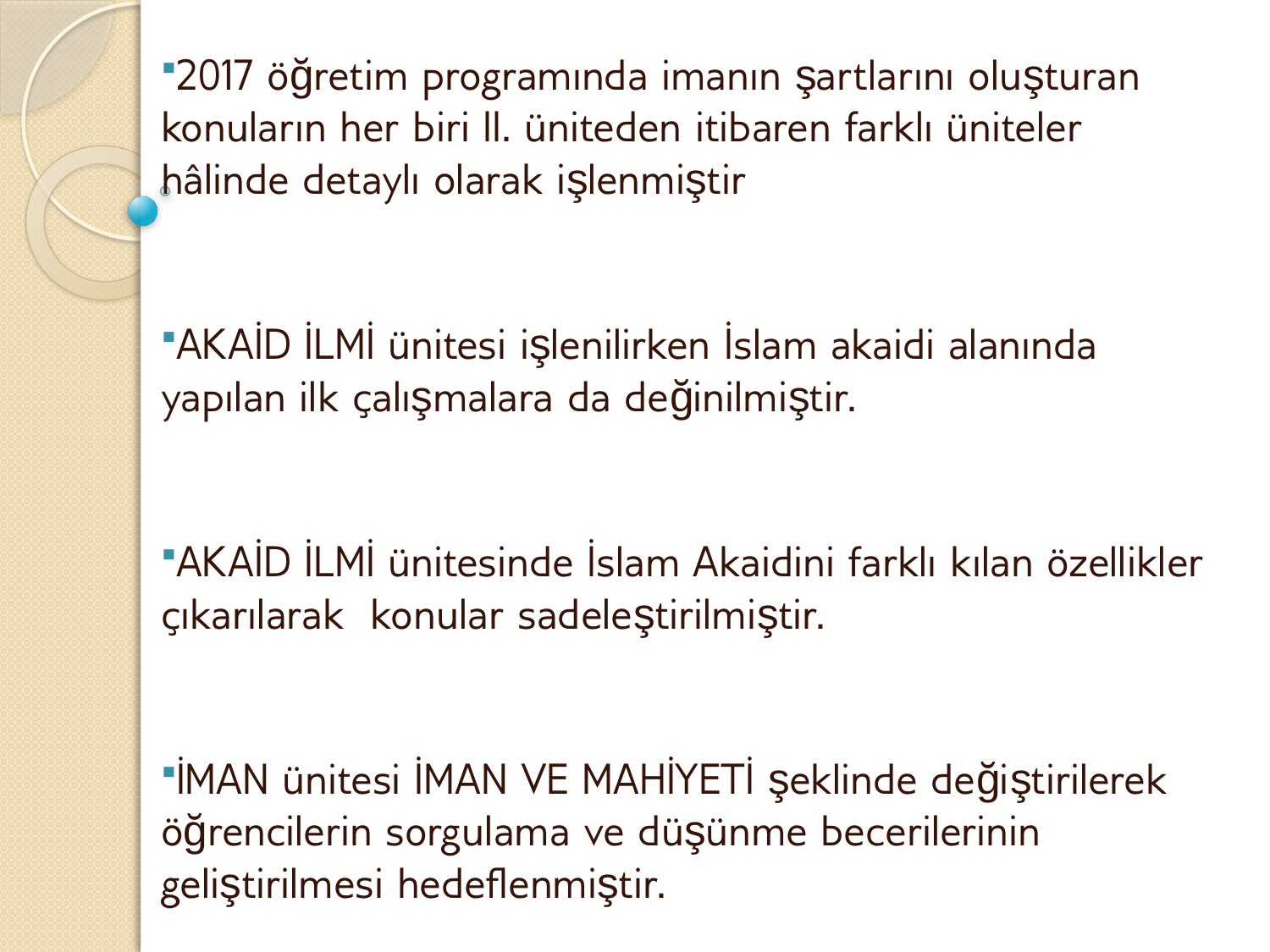

2017 öğretim programında imanın şartlarını oluşturan konuların her biri II. üniteden itibaren farklı üniteler hâlinde detaylı olarak işlenmiştir

AKAİD İLMİ ünitesi işlenilirken İslam akaidi alanında yapılan ilk çalışmalara da değinilmiştir.

AKAİD İLMİ ünitesinde İslam Akaidini farklı kılan özellikler çıkarılarak  konular sadeleştirilmiştir.

İMAN ünitesi İMAN VE MAHİYETİ şeklinde değiştirilerek öğrencilerin sorgulama ve düşünme becerilerinin geliştirilmesi hedeflenmiştir.